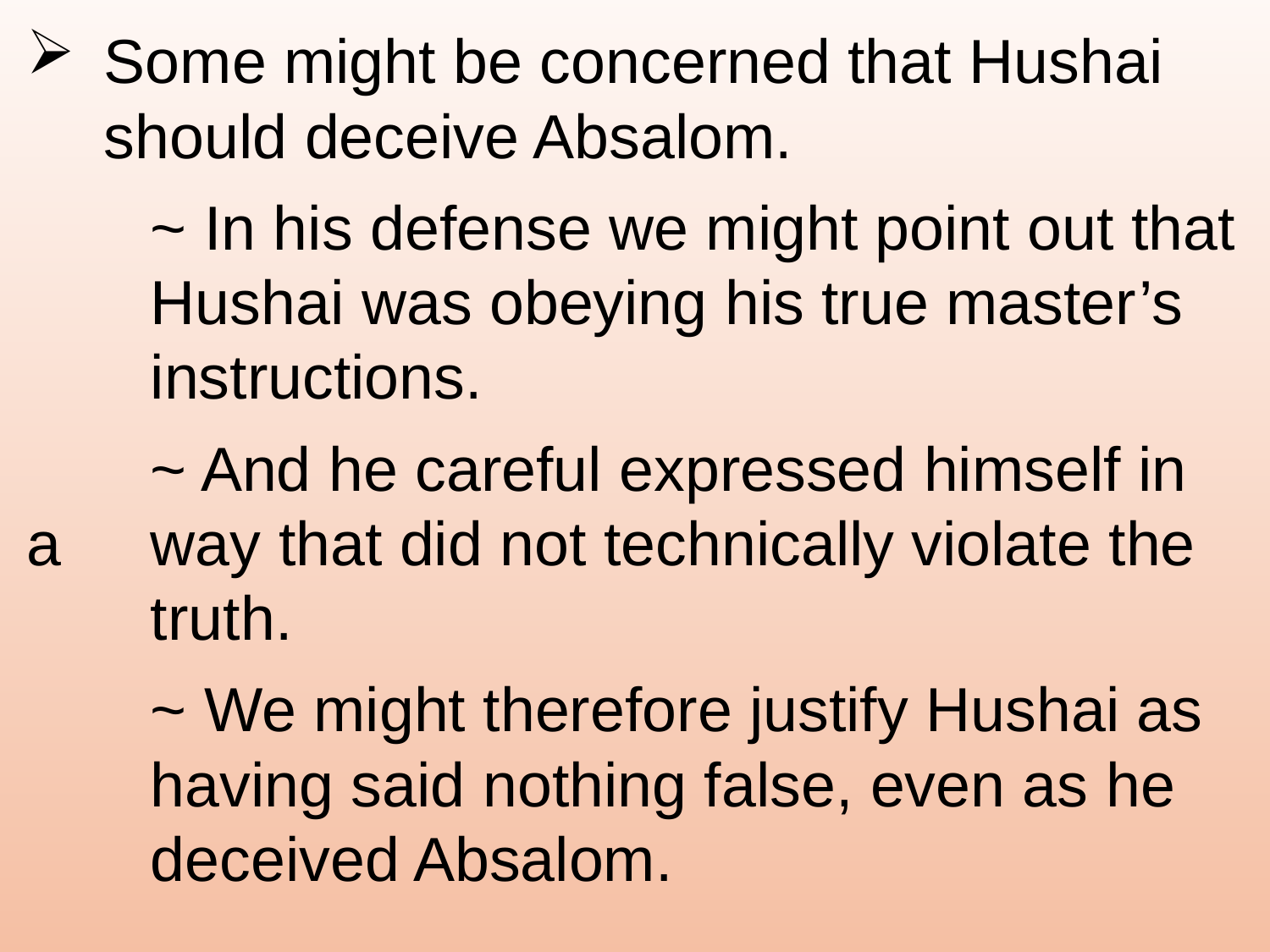

Some might be concerned that Hushai should deceive Absalom.
		~ In his defense we might point out that 					Hushai was obeying his true master’s 					instructions.
		~ And he careful expressed himself in a 					way that did not technically violate the 					truth.
		~ We might therefore justify Hushai as 					having said nothing false, even as he 					deceived Absalom.